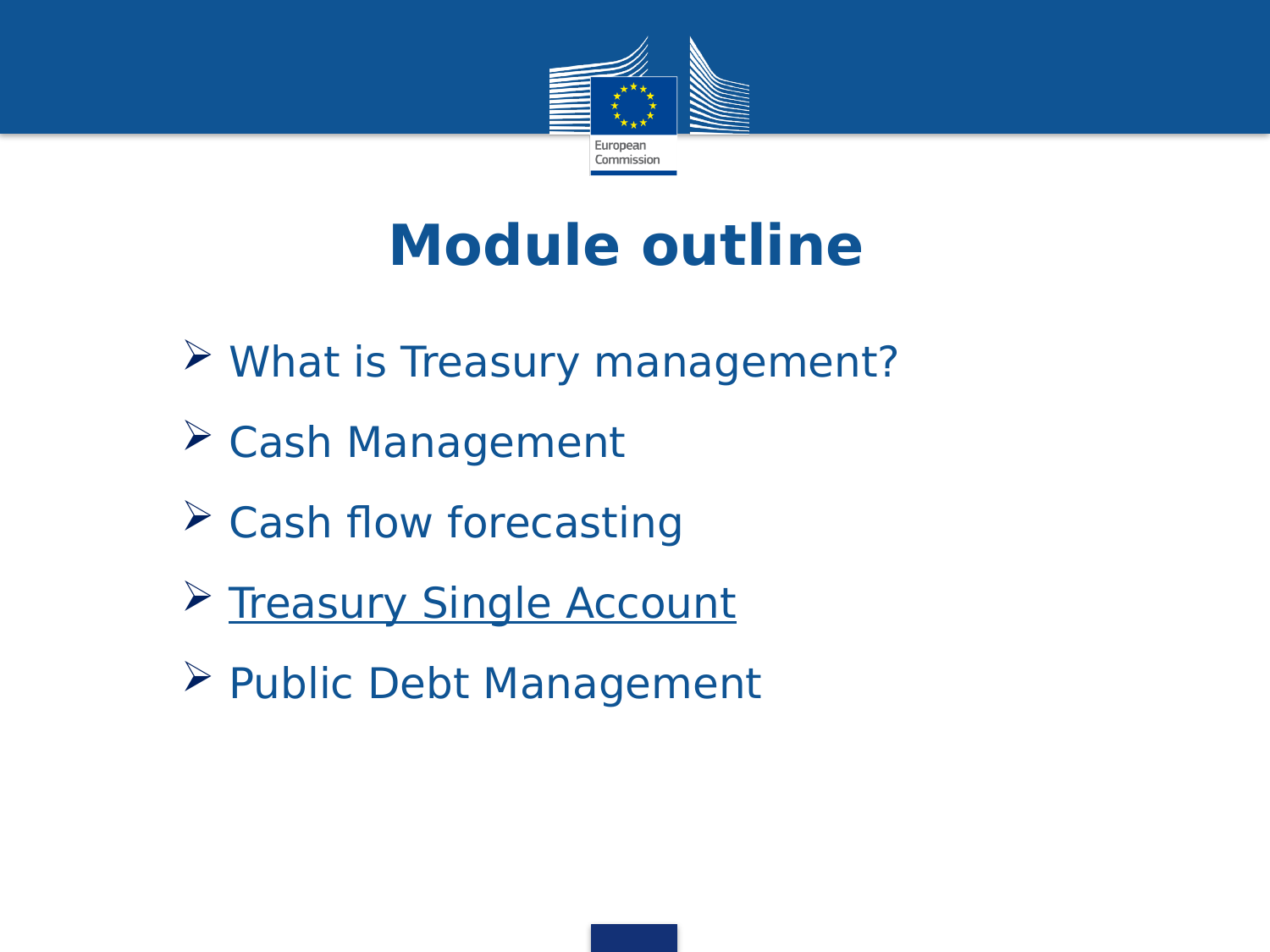

# Module outline
What is Treasury management?
Cash Management
Cash flow forecasting
Treasury Single Account
Public Debt Management